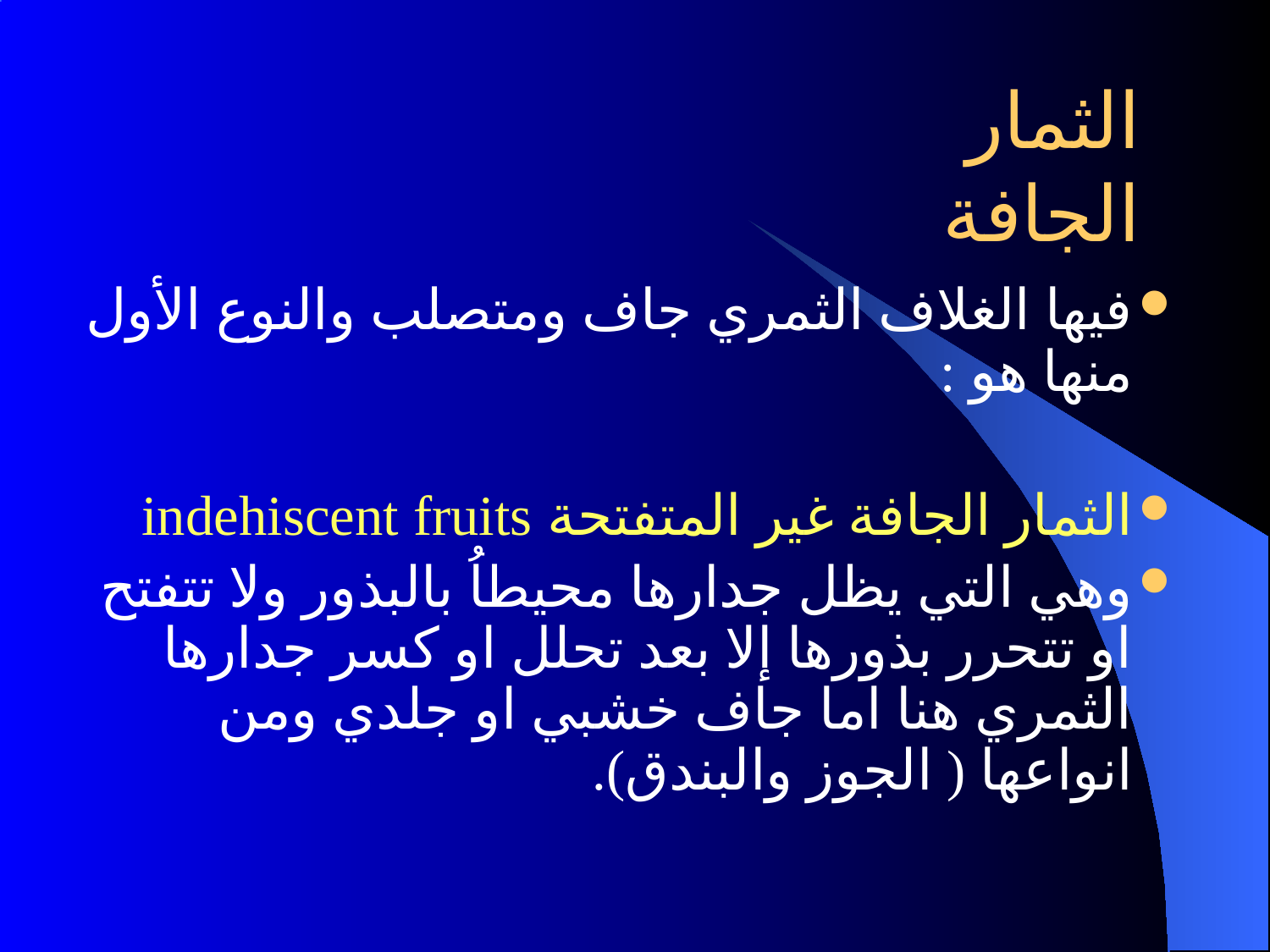

# الثمار الجافة
فيها الغلاف الثمري جاف ومتصلب والنوع الأول منها هو :

الثمار الجافة غير المتفتحة indehiscent fruits
وهي التي يظل جدارها محيطاُ بالبذور ولا تتفتح او تتحرر بذورها إلا بعد تحلل او كسر جدارها الثمري هنا اما جاف خشبي او جلدي ومن انواعها ( الجوز والبندق).